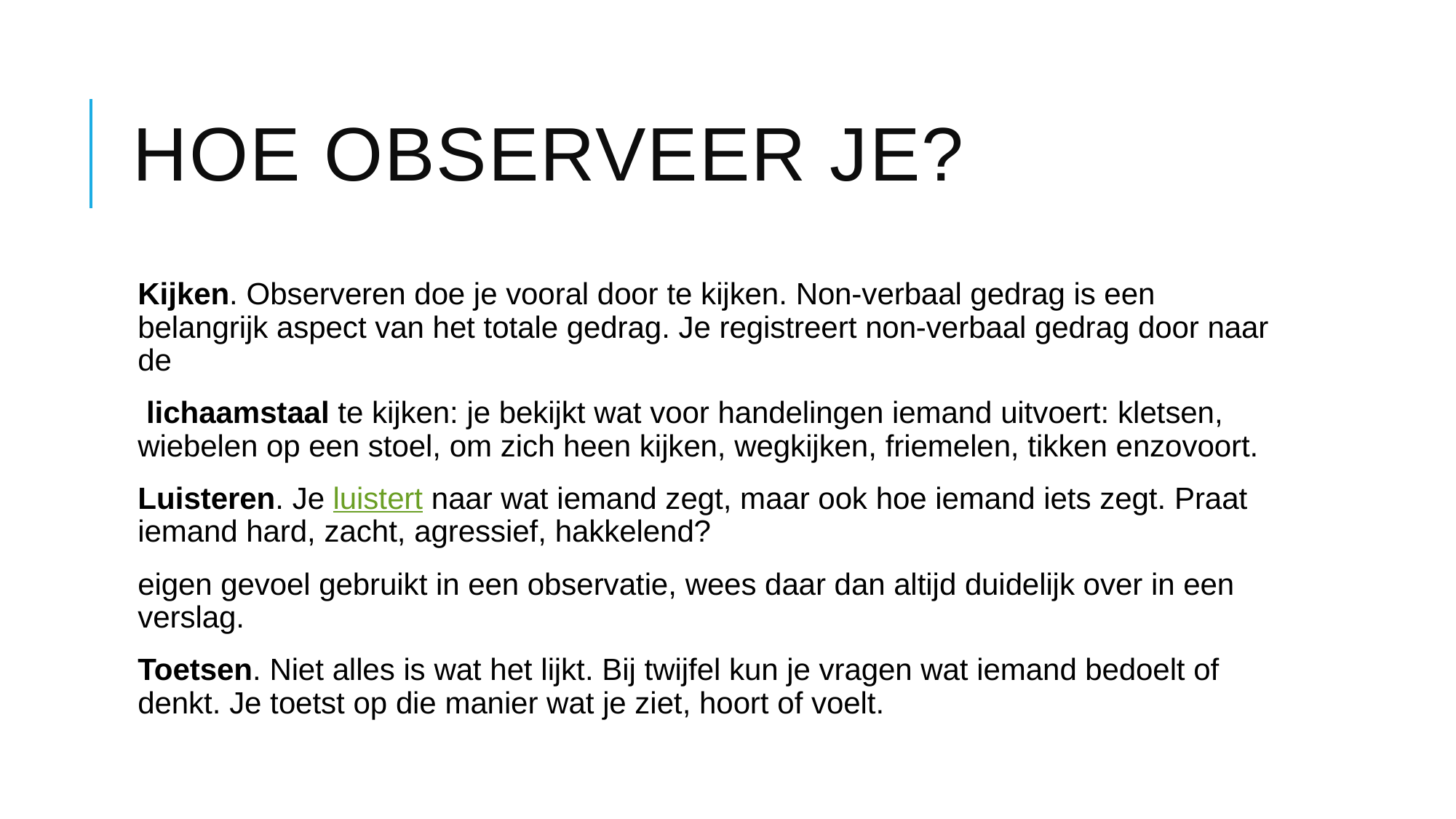

# Hoe observeer je?
Kijken. Observeren doe je vooral door te kijken. Non-verbaal gedrag is een belangrijk aspect van het totale gedrag. Je registreert non-verbaal gedrag door naar de
 lichaamstaal te kijken: je bekijkt wat voor handelingen iemand uitvoert: kletsen, wiebelen op een stoel, om zich heen kijken, wegkijken, friemelen, tikken enzovoort.
Luisteren. Je luistert naar wat iemand zegt, maar ook hoe iemand iets zegt. Praat iemand hard, zacht, agressief, hakkelend?
eigen gevoel gebruikt in een observatie, wees daar dan altijd duidelijk over in een verslag.
Toetsen. Niet alles is wat het lijkt. Bij twijfel kun je vragen wat iemand bedoelt of denkt. Je toetst op die manier wat je ziet, hoort of voelt.